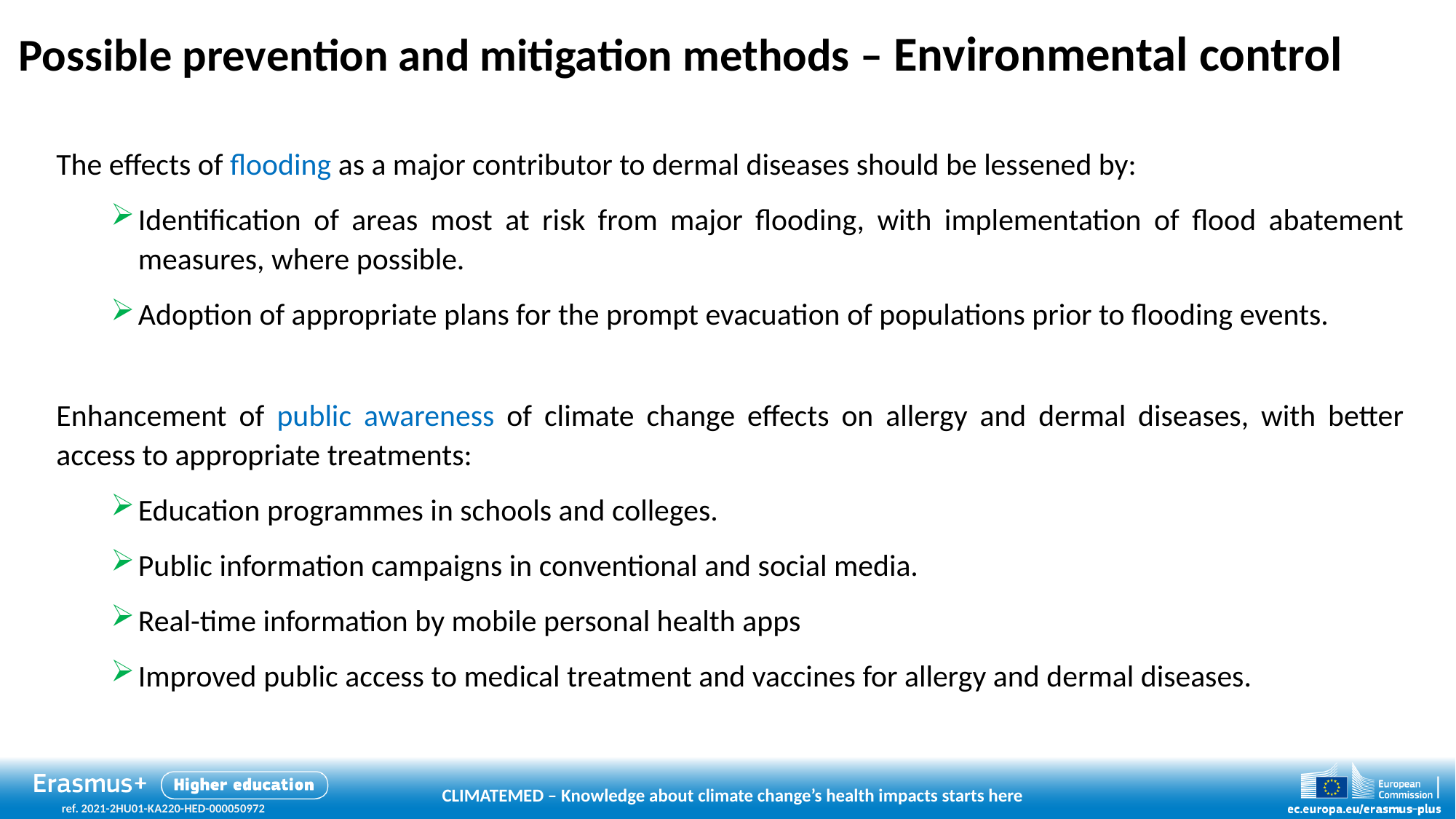

Possible prevention and mitigation methods – Environmental control
The effects of flooding as a major contributor to dermal diseases should be lessened by:
Identification of areas most at risk from major flooding, with implementation of flood abatement measures, where possible.
Adoption of appropriate plans for the prompt evacuation of populations prior to flooding events.
Enhancement of public awareness of climate change effects on allergy and dermal diseases, with better access to appropriate treatments:
Education programmes in schools and colleges.
Public information campaigns in conventional and social media.
Real-time information by mobile personal health apps
Improved public access to medical treatment and vaccines for allergy and dermal diseases.